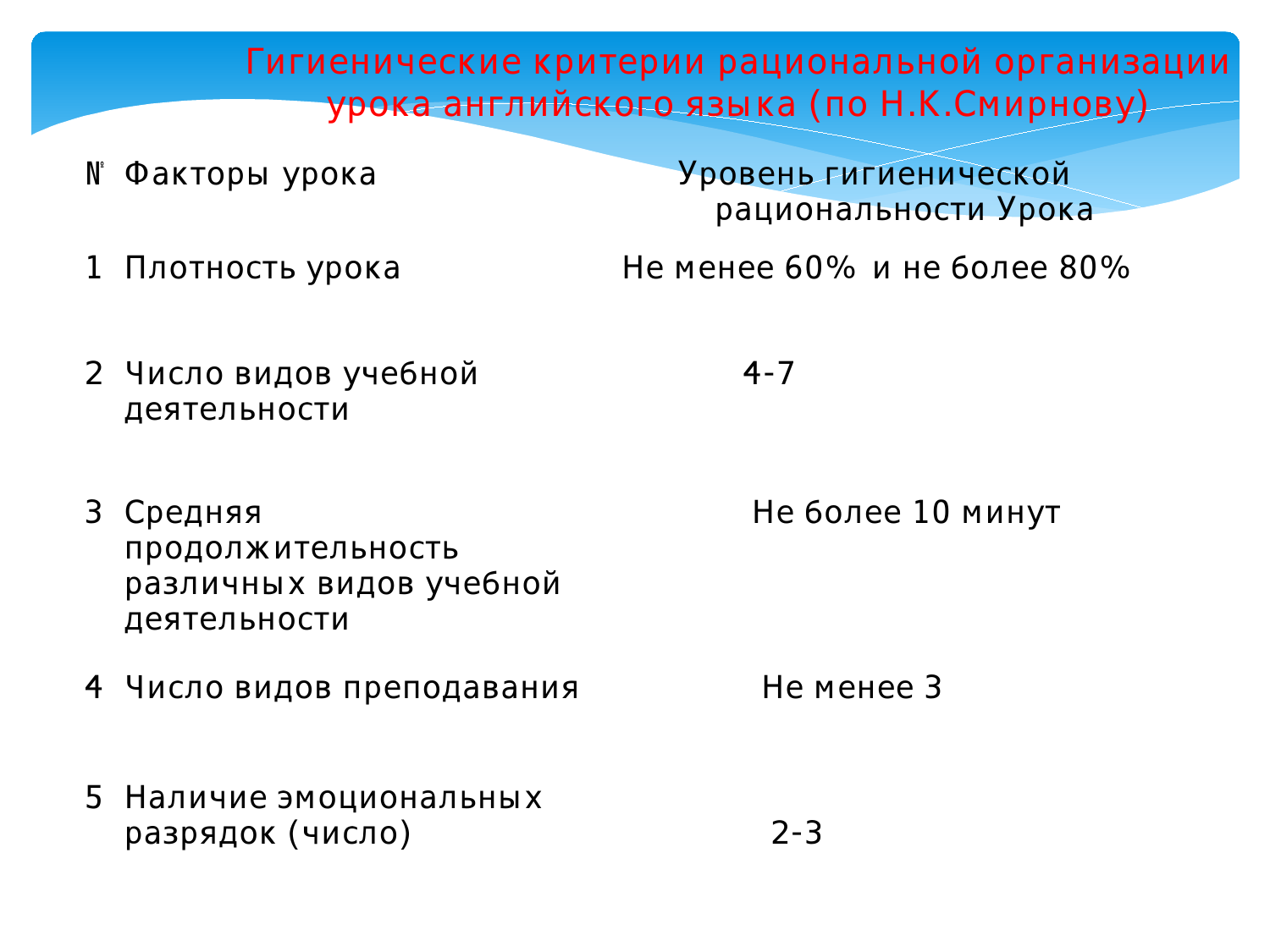

Гигиенические критерии рациональной организации урока английского языка (по Н.К.Cмирнову)

| № | Факторы урока | Уровень гигиенической рациональности Урока |
| --- | --- | --- |
| 1 | Плотность урока | Не менее 60% и не более 80% |
| 2 | Число видов учебной деятельности | 4-7 |
| 3 | Средняя продолжительность различных видов учебной деятельности | Не более 10 минут |
| 4 | Число видов преподавания | Не менее 3 |
| 5 | Наличие эмоциональных разрядок (число) | 2-3 |